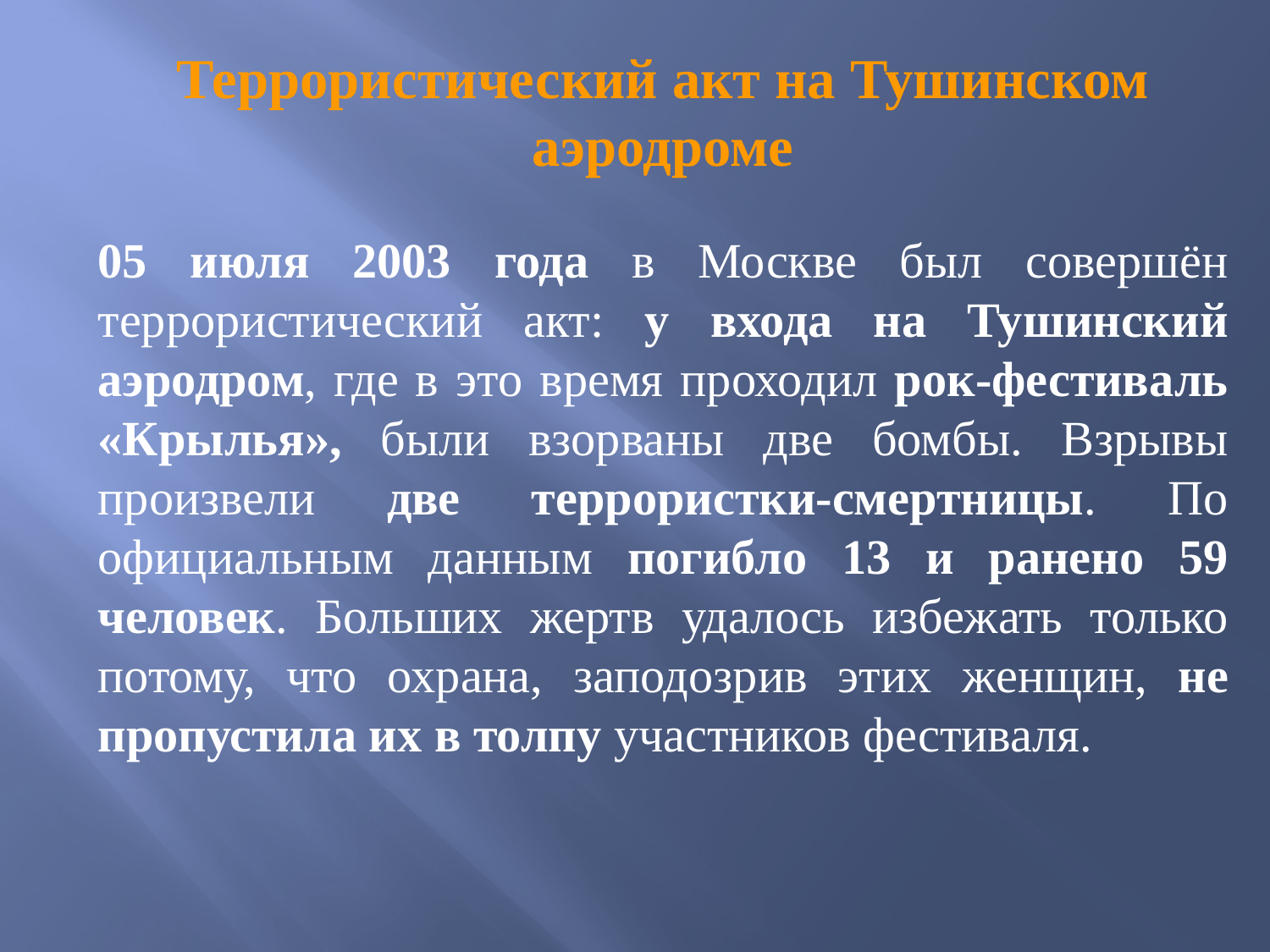

Террористический акт на Тушинском аэродроме
05 июля 2003 года в Москве был совершён террористический акт: у входа на Тушинский аэродром, где в это время проходил рок-фестиваль «Крылья», были взорваны две бомбы. Взрывы произвели две террористки-смертницы. По официальным данным погибло 13 и ранено 59 человек. Больших жертв удалось избежать только потому, что охрана, заподозрив этих женщин, не пропустила их в толпу участников фестиваля.